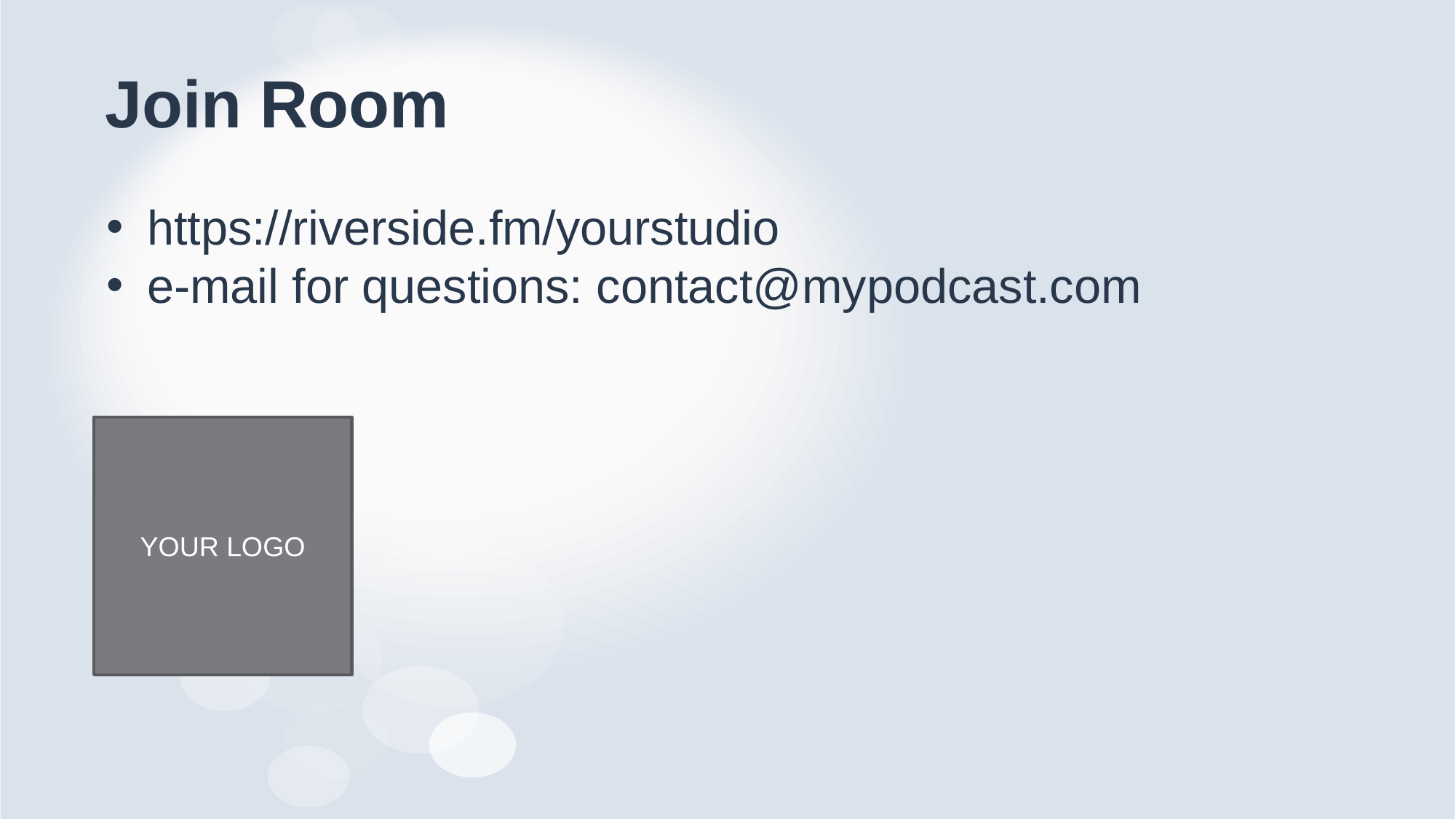

# Join Room
https://riverside.fm/yourstudio
e-mail for questions: contact@mypodcast.com
YOUR LOGO